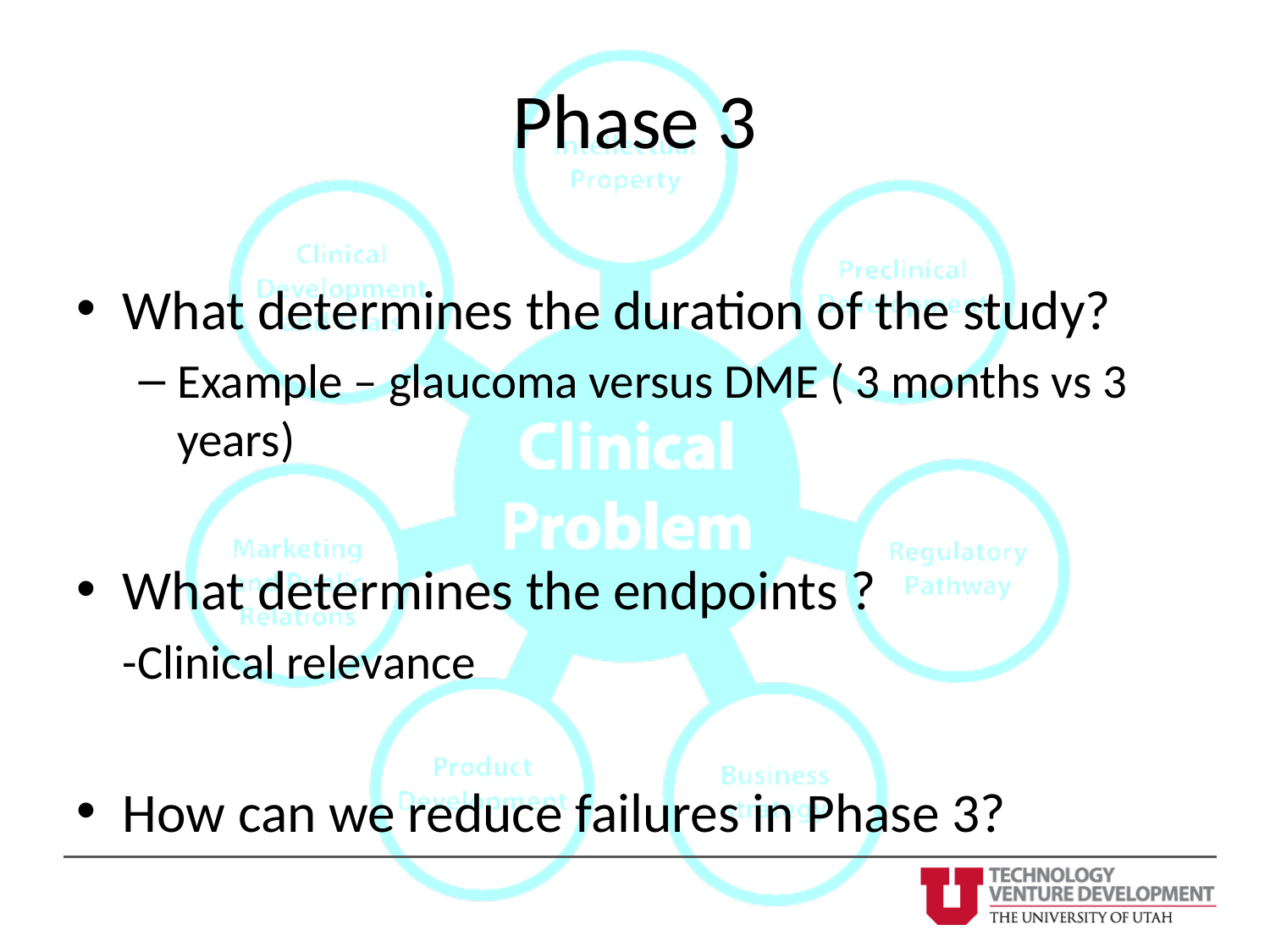

# Phase 3

What determines the duration of the study?
Example – glaucoma versus DME ( 3 months vs 3 years)

What determines the endpoints ?
	-Clinical relevance

How can we reduce failures in Phase 3?